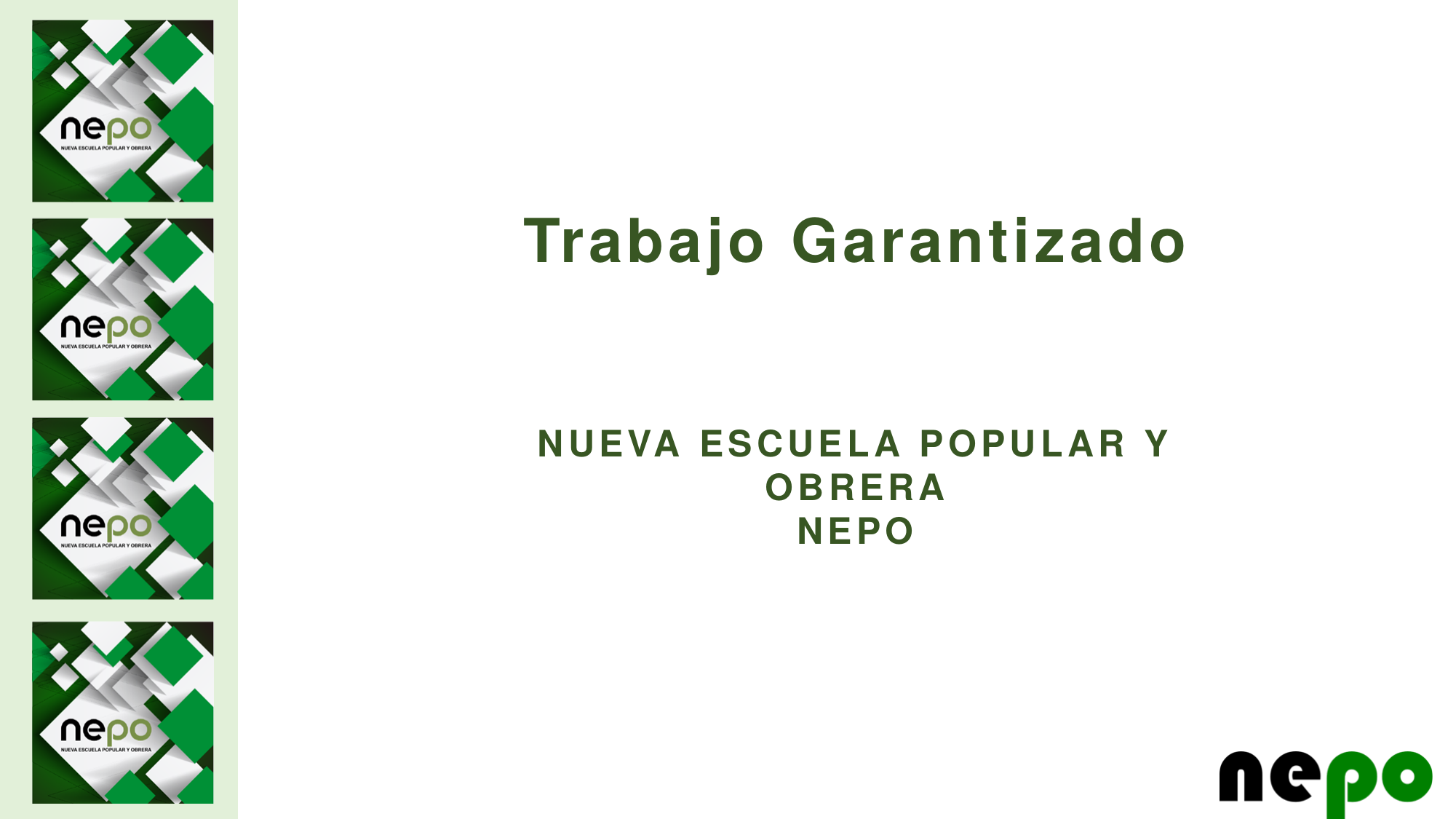

Trabajo Garantizado

NUEVA ESCUELA POPULAR Y OBRERA
NEPO